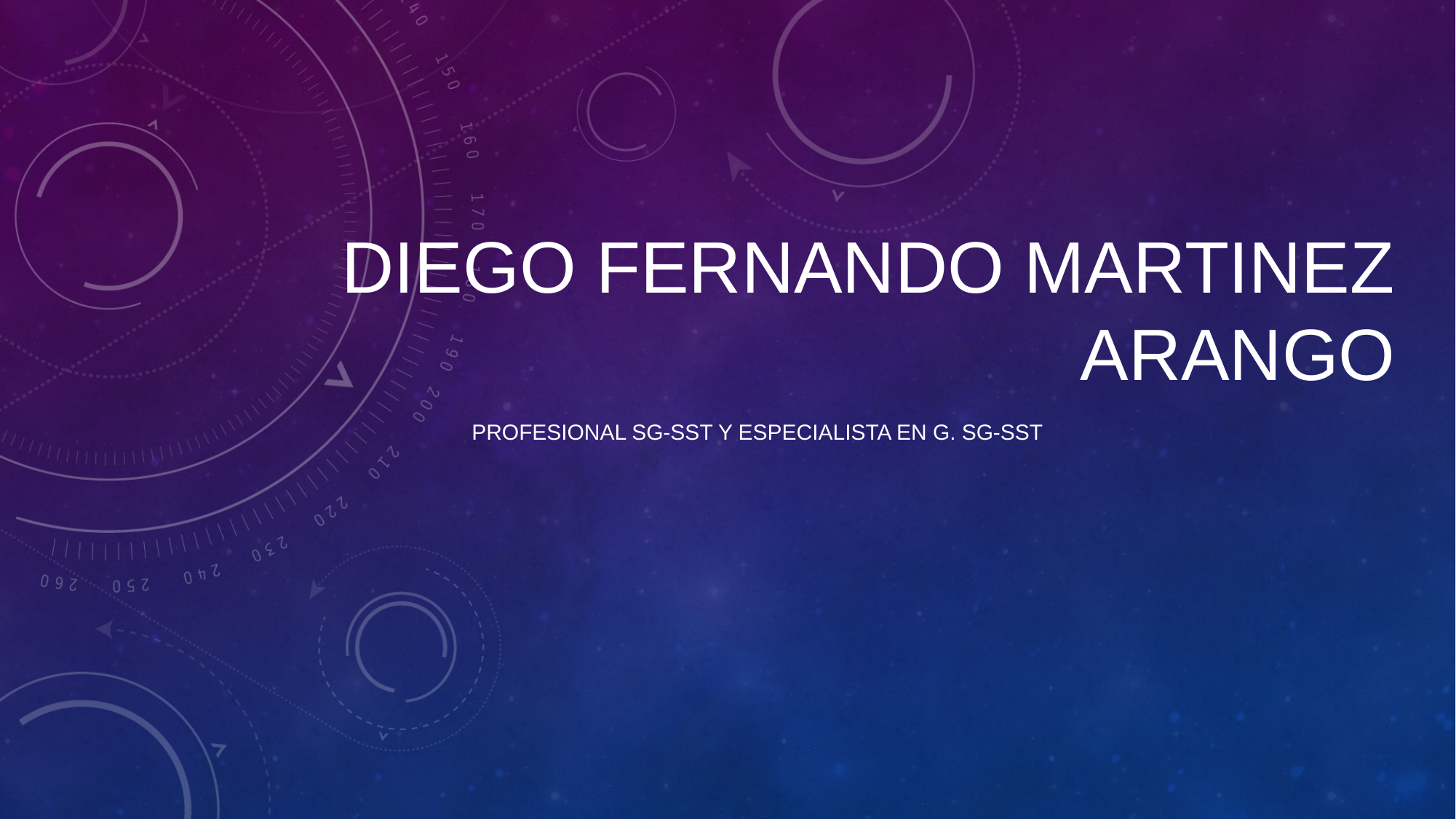

# DIEGO FERNANDO MARTINEZ ARANGO
PROFESIONAL sg-sst Y ESPECIALISTA EN G. SG-SST